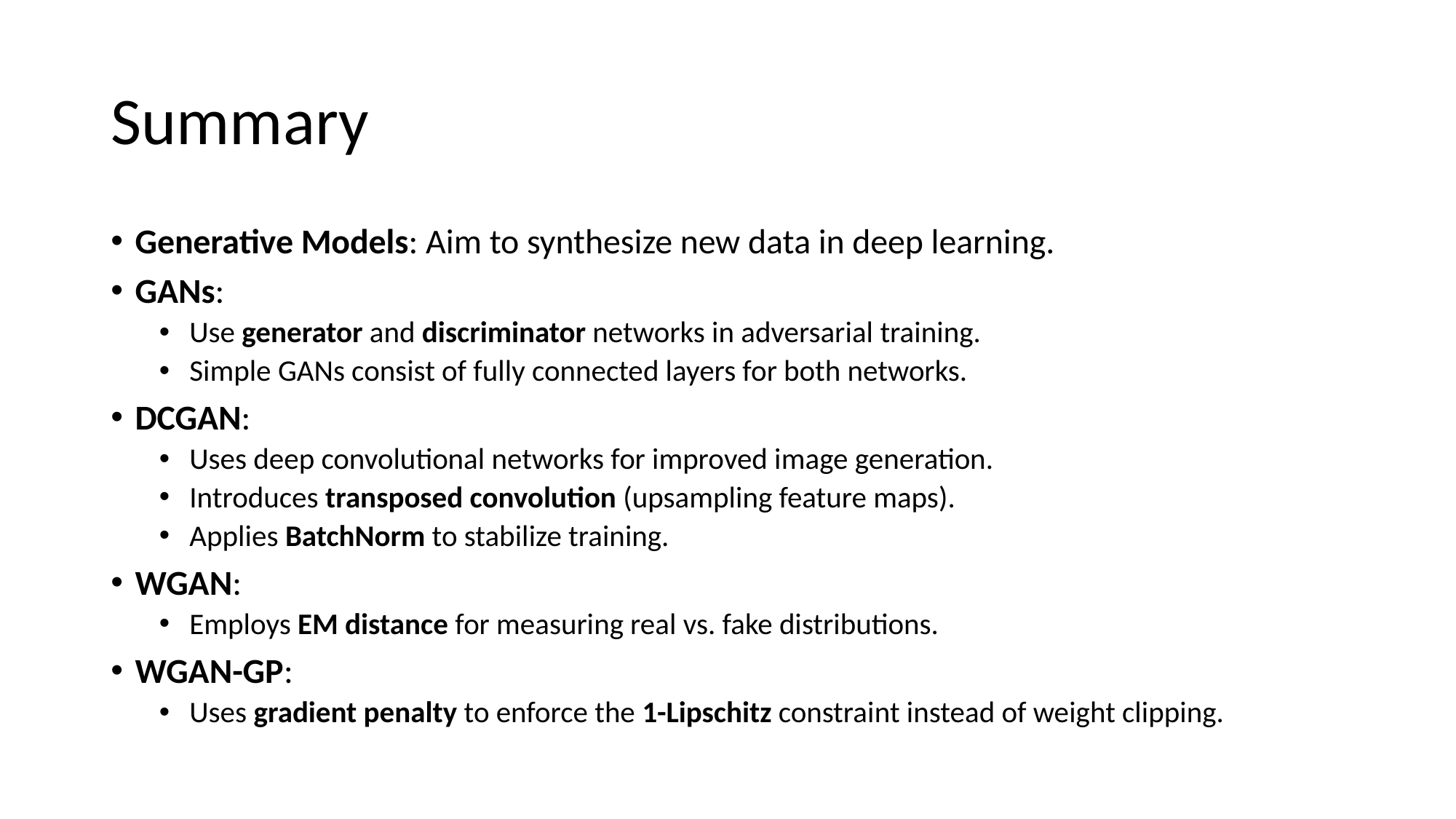

# Summary
Generative Models: Aim to synthesize new data in deep learning.
GANs:
Use generator and discriminator networks in adversarial training.
Simple GANs consist of fully connected layers for both networks.
DCGAN:
Uses deep convolutional networks for improved image generation.
Introduces transposed convolution (upsampling feature maps).
Applies BatchNorm to stabilize training.
WGAN:
Employs EM distance for measuring real vs. fake distributions.
WGAN-GP:
Uses gradient penalty to enforce the 1-Lipschitz constraint instead of weight clipping.